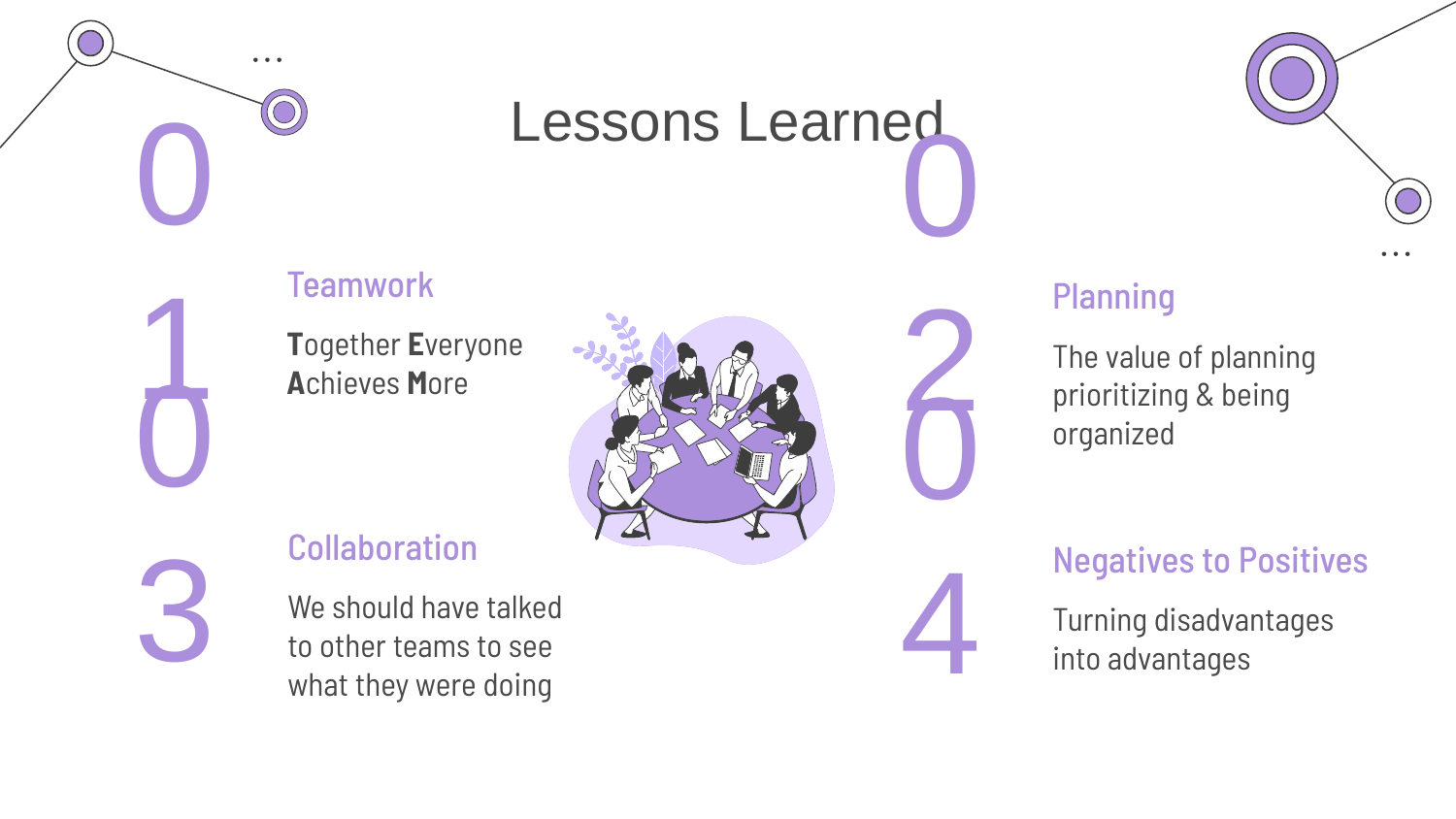

# Lessons Learned
Teamwork
Planning
01
02
Together Everyone Achieves More

The value of planning prioritizing & being organized
Collaboration
Negatives to Positives
03
04
We should have talked to other teams to see what they were doing
Turning disadvantages into advantages